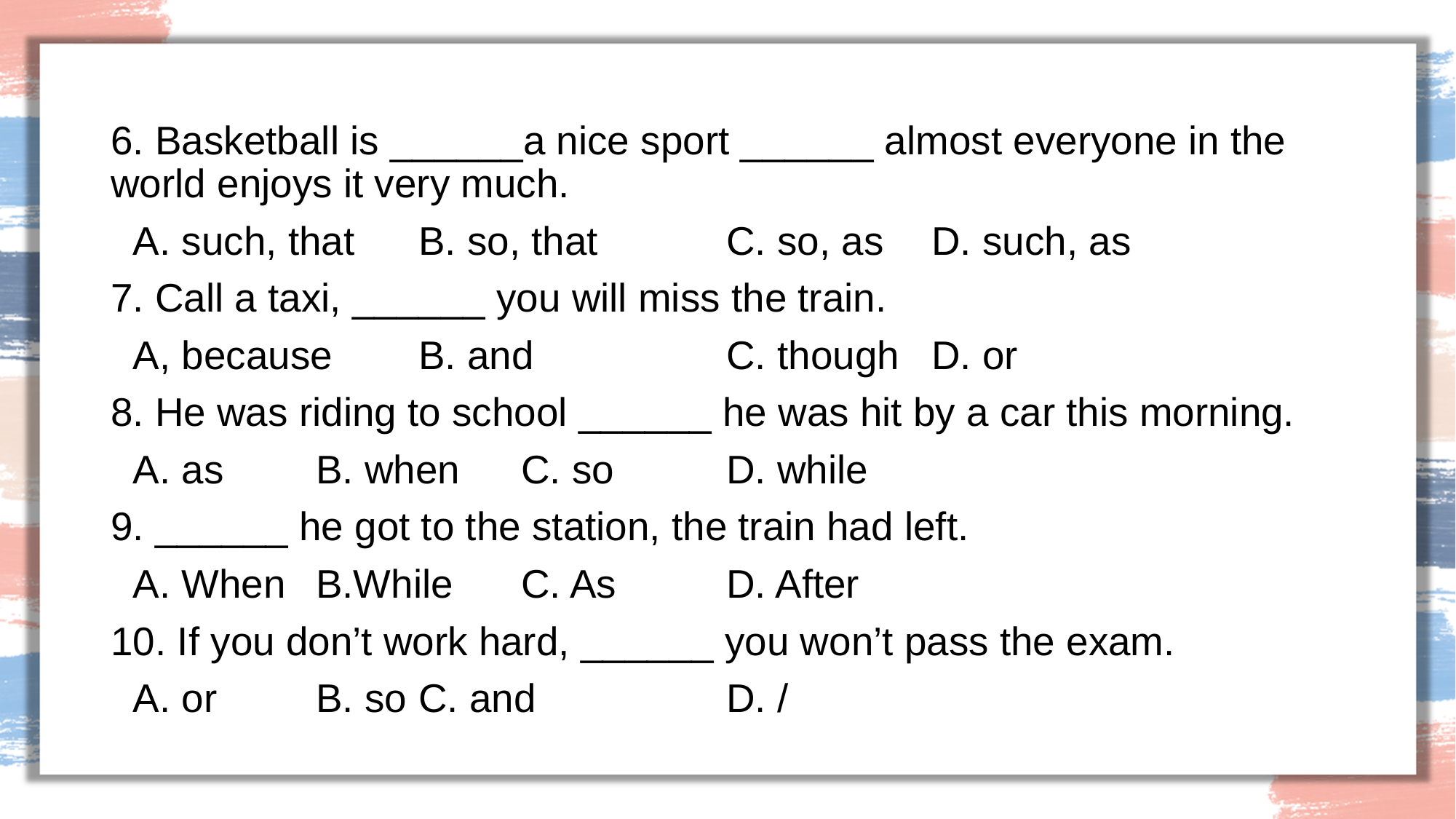

#
6. Basketball is ______a nice sport ______ almost everyone in the world enjoys it very much.
  A. such, that	B. so, that		C. so, as	D. such, as
7. Call a taxi, ______ you will miss the train.
  A, because		B. and			C. though	D. or
8. He was riding to school ______ he was hit by a car this morning.
  A. as			B. when		C. so		D. while
9. ______ he got to the station, the train had left.
  A. When		B.While		C. As		D. After
10. If you don’t work hard, ______ you won’t pass the exam.
  A. or			B. so			C. and		D. /